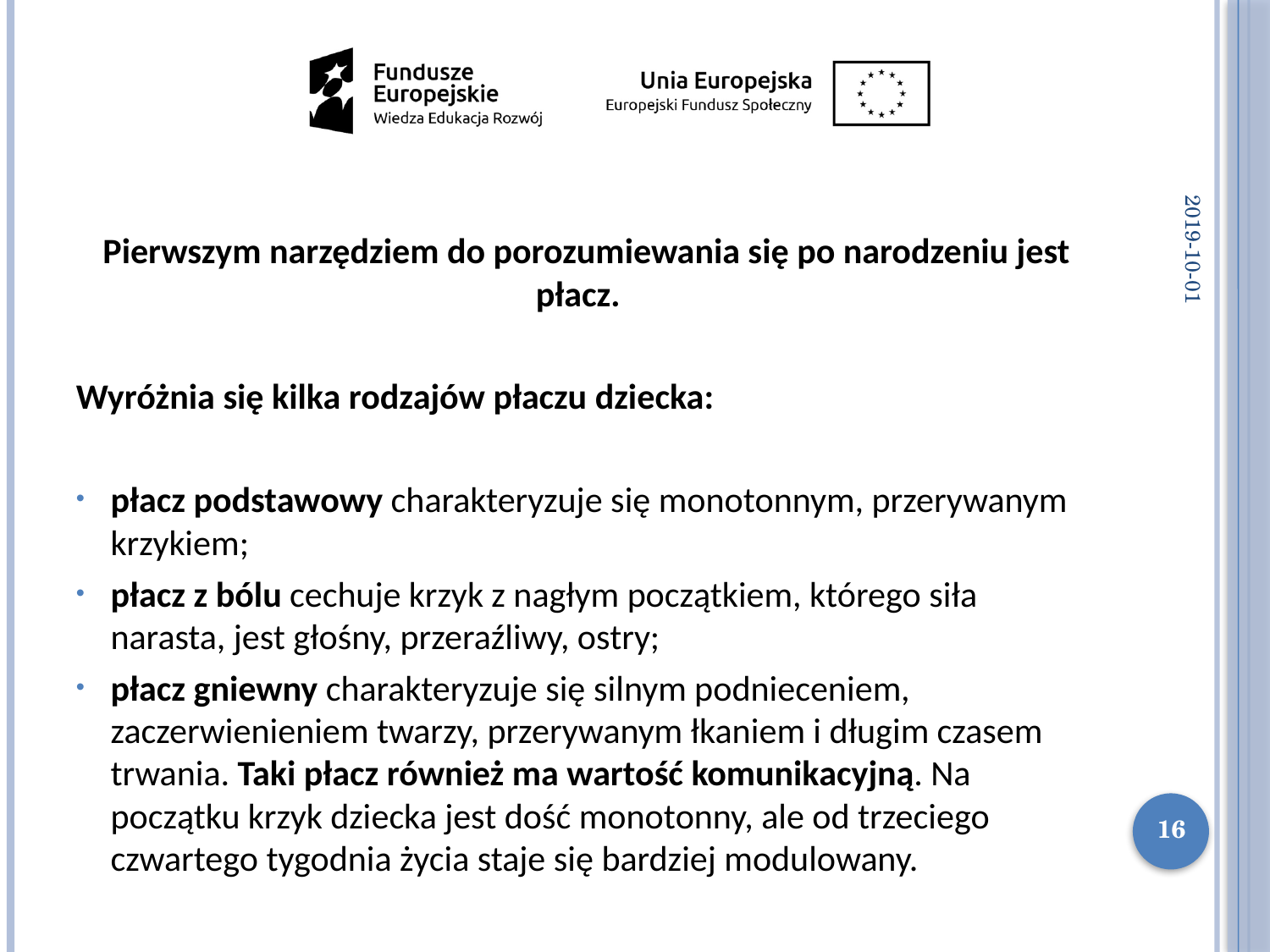

2019-10-01
 Pierwszym narzędziem do porozumiewania się po narodzeniu jest płacz.

Wyróżnia się kilka rodzajów płaczu dziecka:

płacz podstawowy charakteryzuje się monotonnym, przerywanym krzykiem;
płacz z bólu cechuje krzyk z nagłym początkiem, którego siła narasta, jest głośny, przeraźliwy, ostry;
płacz gniewny charakteryzuje się silnym podnieceniem, zaczerwienieniem twarzy, przerywanym łkaniem i długim czasem trwania. Taki płacz również ma wartość komunikacyjną. Na początku krzyk dziecka jest dość monotonny, ale od trzeciego czwartego tygodnia życia staje się bardziej modulowany.
16